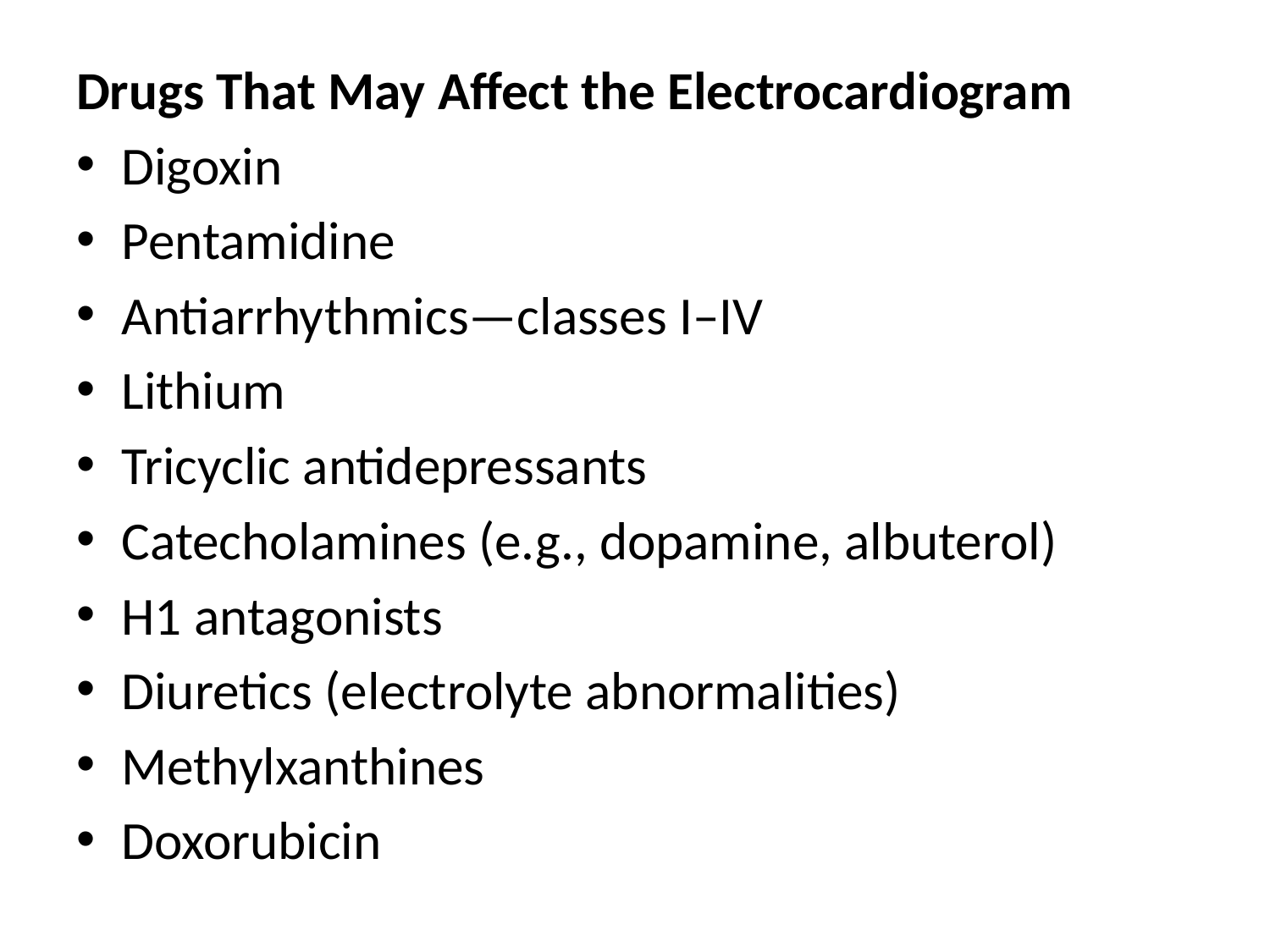

Drugs That May Affect the Electrocardiogram
Digoxin
Pentamidine
Antiarrhythmics—classes I–IV
Lithium
Tricyclic antidepressants
Catecholamines (e.g., dopamine, albuterol)
H1 antagonists
Diuretics (electrolyte abnormalities)
Methylxanthines
Doxorubicin